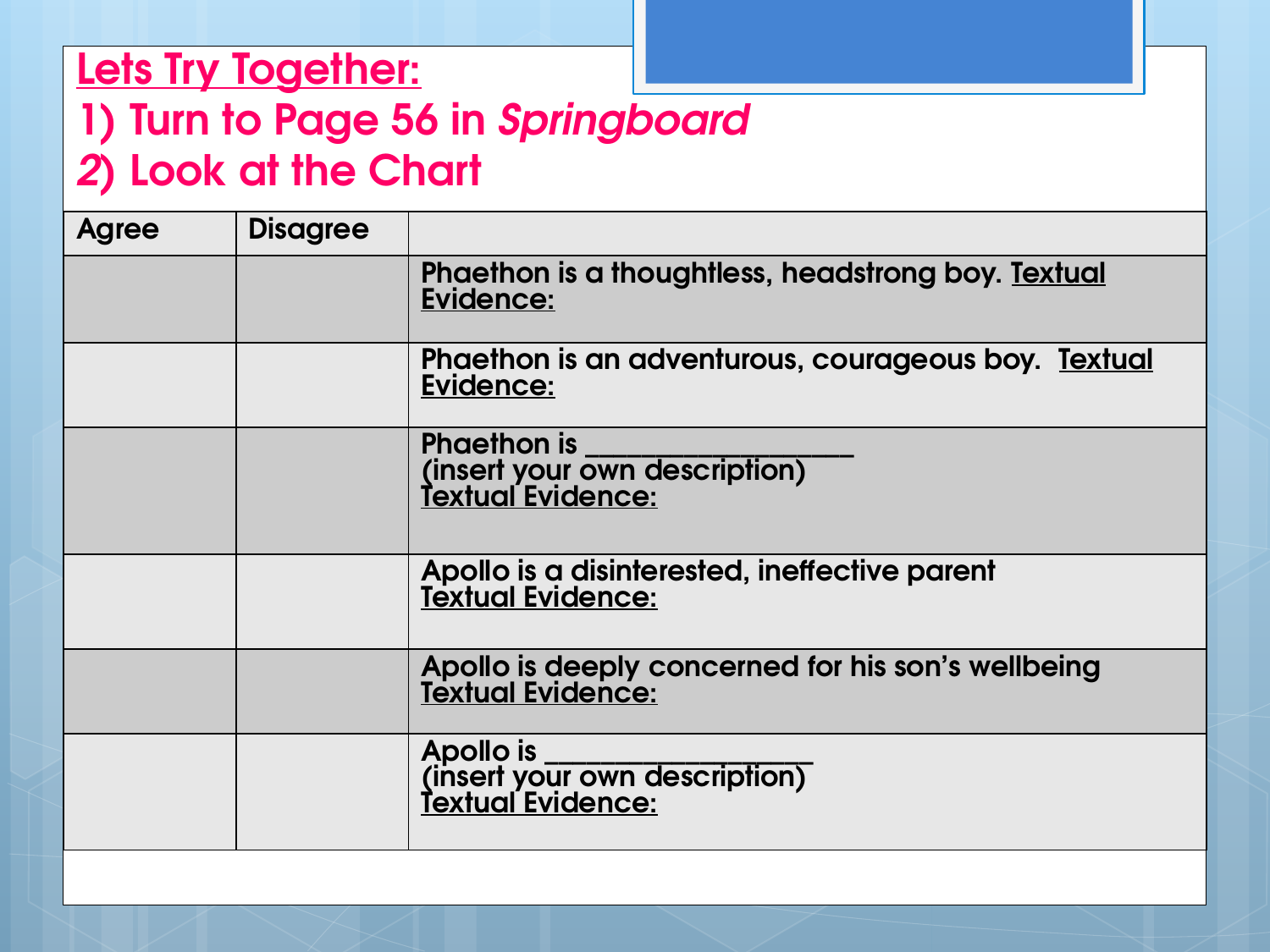

# Lets Try Together: 1) Turn to Page 56 in Springboard 2) Look at the Chart
| Agree | Disagree |  |
| --- | --- | --- |
|  |  | Phaethon is a thoughtless, headstrong boy. Textual Evidence: |
|  |  | Phaethon is an adventurous, courageous boy. Textual Evidence: |
|  |  | Phaethon is \_\_\_\_\_\_\_\_\_\_\_\_\_\_\_\_\_\_\_ (insert your own description) Textual Evidence: |
|  |  | Apollo is a disinterested, ineffective parent Textual Evidence: |
|  |  | Apollo is deeply concerned for his son’s wellbeing Textual Evidence: |
|  |  | Apollo is \_\_\_\_\_\_\_\_\_\_\_\_\_\_\_\_\_\_\_ (insert your own description) Textual Evidence: |